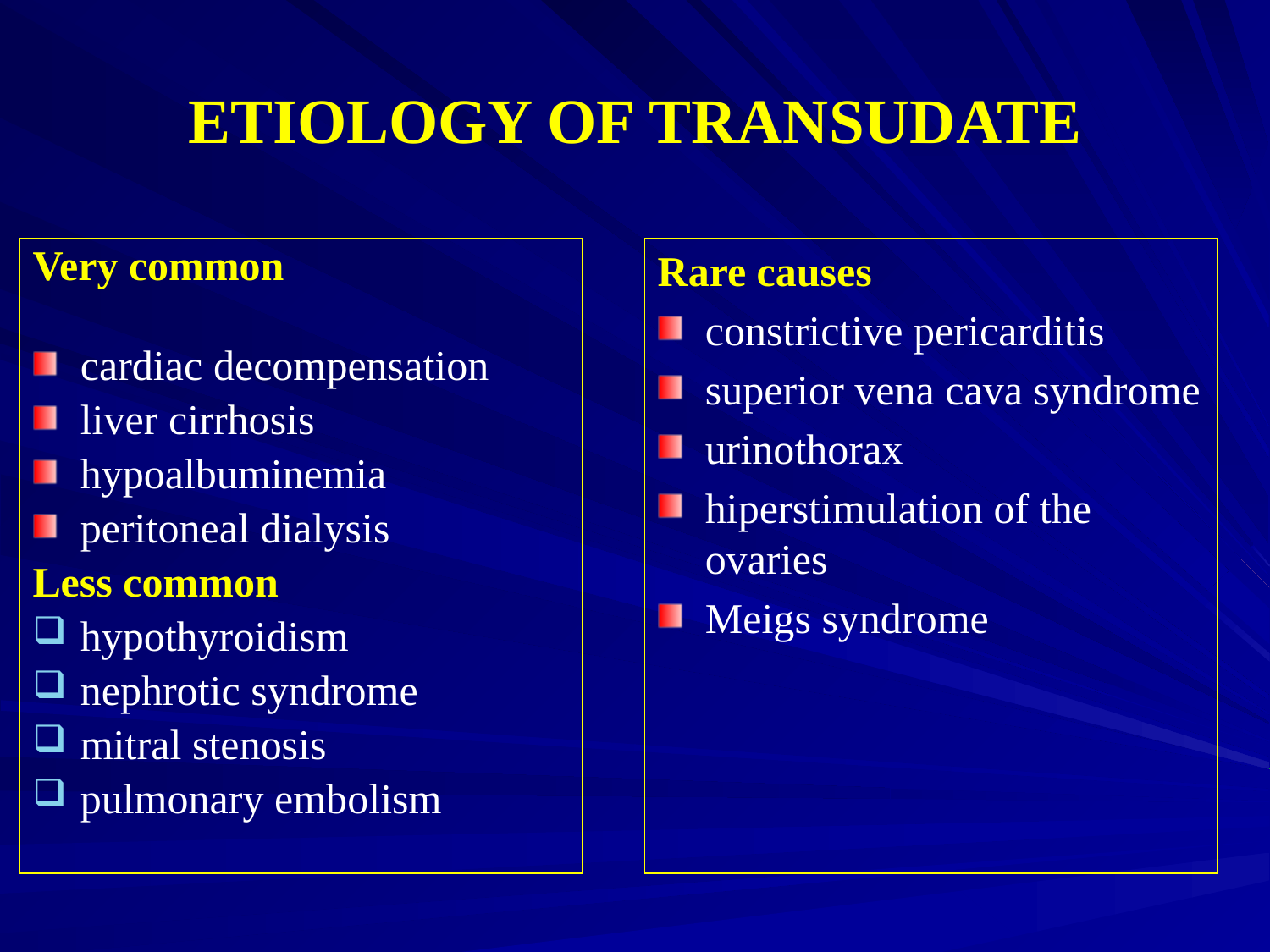

# ETIOLOGY OF TRANSUDATE
Very common
cardiac decompensation
liver cirrhosis
hypoalbuminemia
peritoneal dialysis
Less common
hypothyroidism
nephrotic syndrome
mitral stenosis
pulmonary embolism

Rare causes
constrictive pericarditis
superior vena cava syndrome
urinothorax
hiperstimulation of the ovaries
Meigs syndrome